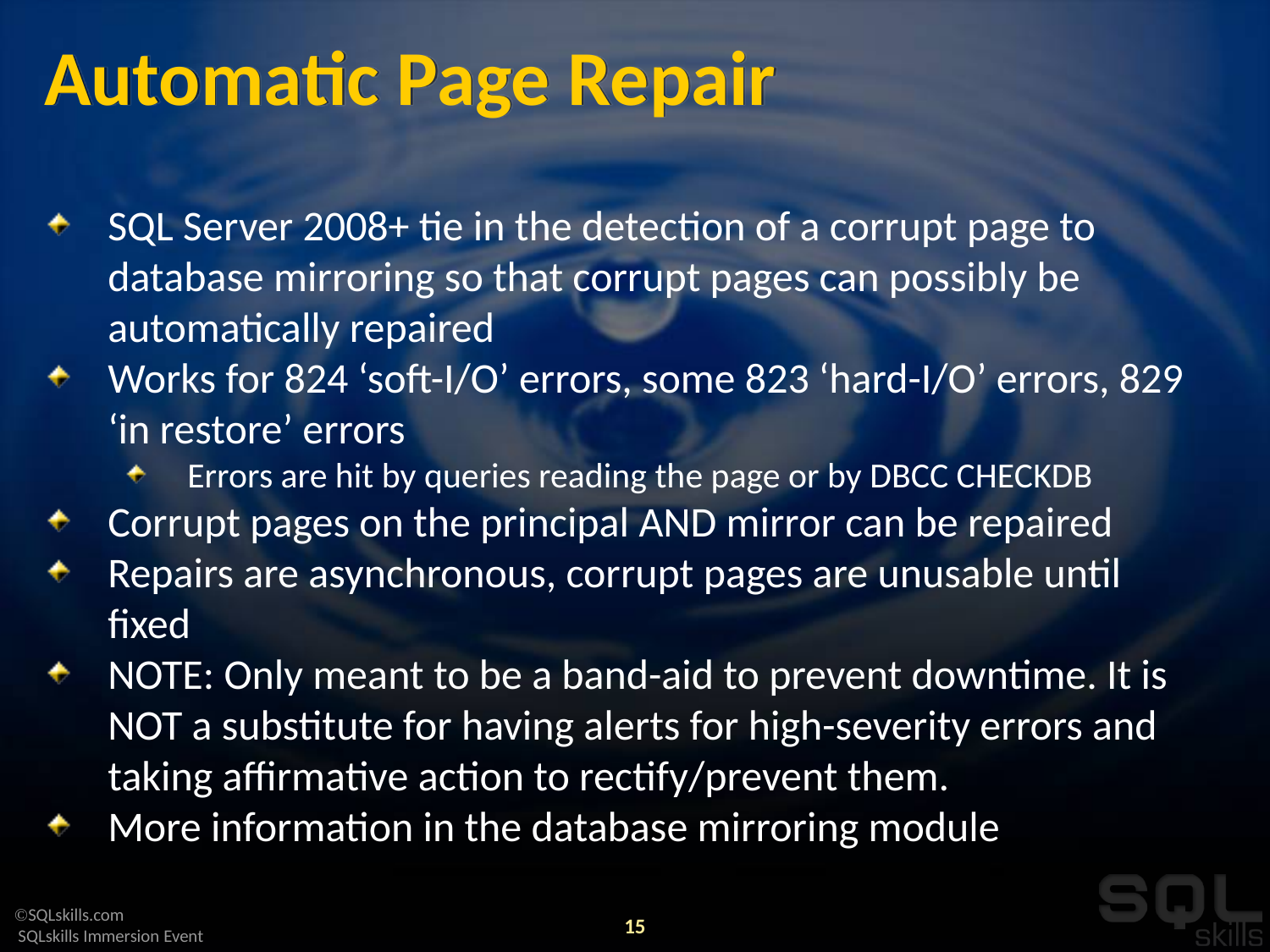

# Automatic Page Repair
SQL Server 2008+ tie in the detection of a corrupt page to database mirroring so that corrupt pages can possibly be automatically repaired
Works for 824 ‘soft-I/O’ errors, some 823 ‘hard-I/O’ errors, 829 ‘in restore’ errors
Errors are hit by queries reading the page or by DBCC CHECKDB
Corrupt pages on the principal AND mirror can be repaired
Repairs are asynchronous, corrupt pages are unusable until fixed
NOTE: Only meant to be a band-aid to prevent downtime. It is NOT a substitute for having alerts for high-severity errors and taking affirmative action to rectify/prevent them.
More information in the database mirroring module
15